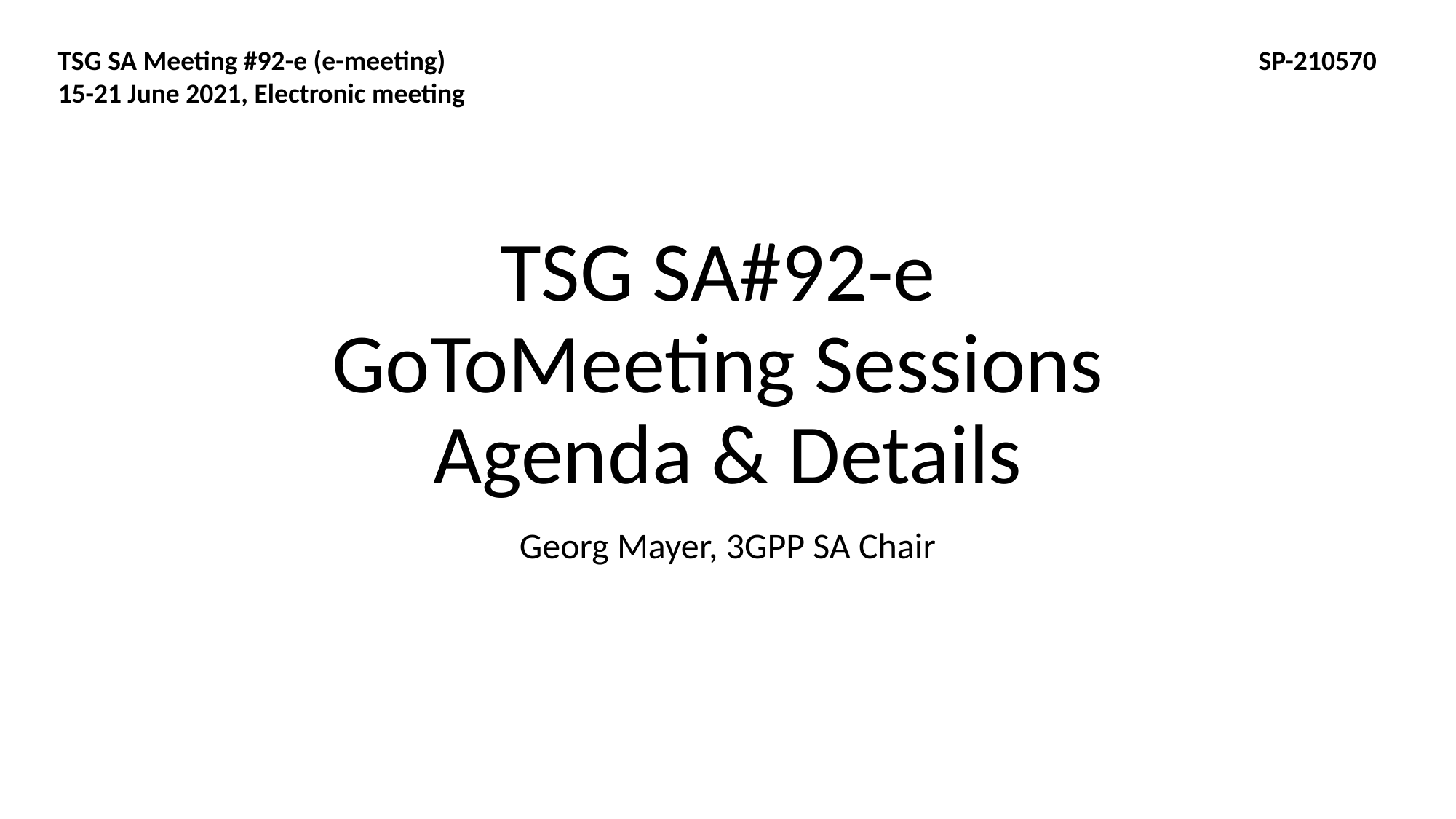

TSG SA Meeting #92-e (e-meeting)								SP-210570
15-21 June 2021, Electronic meeting
# TSG SA#92-e GoToMeeting Sessions Agenda & Details
Georg Mayer, 3GPP SA Chair